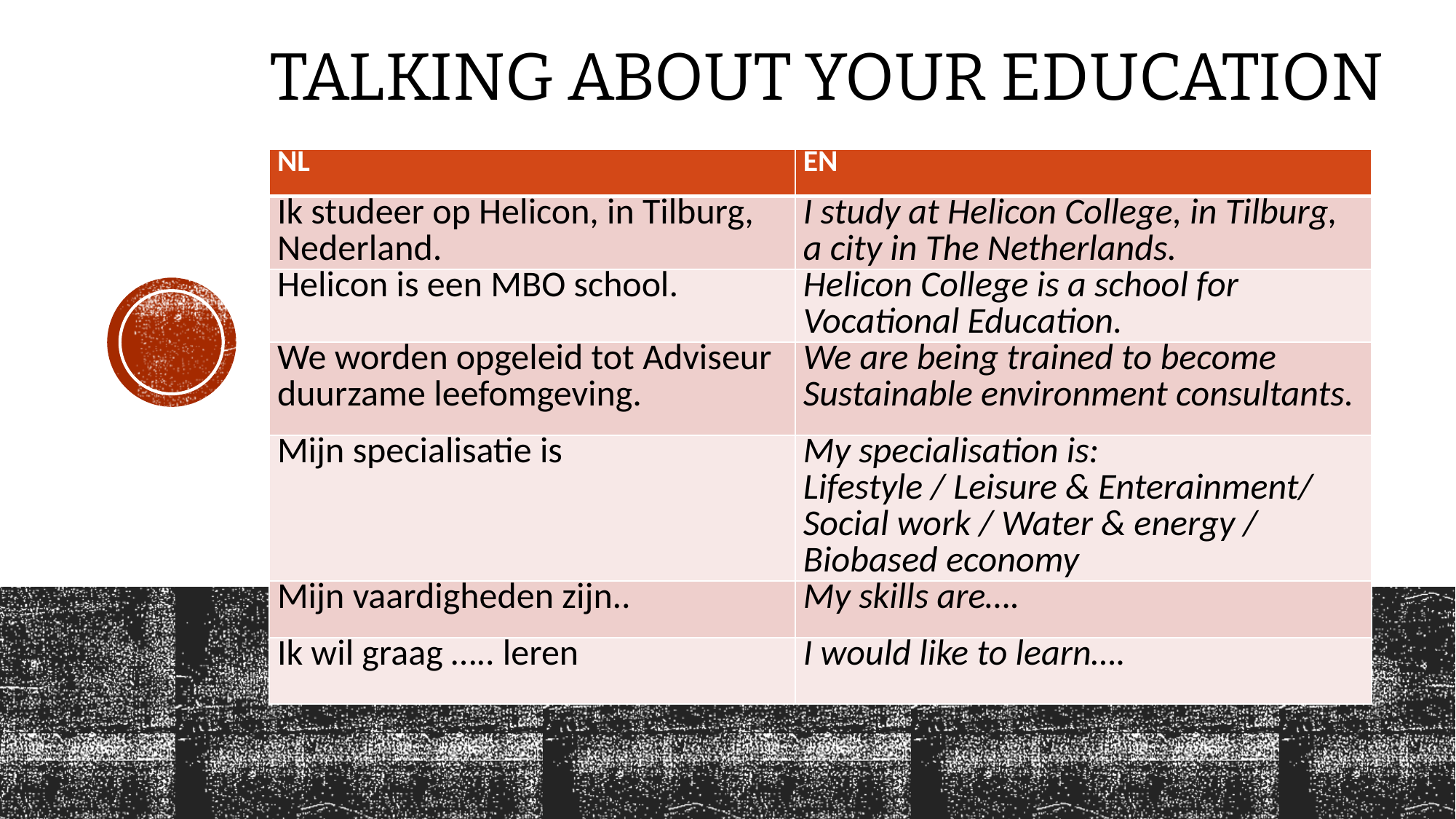

# Talking about your education
| NL | EN |
| --- | --- |
| Ik studeer op Helicon, in Tilburg, Nederland. | I study at Helicon College, in Tilburg, a city in The Netherlands. |
| Helicon is een MBO school. | Helicon College is a school for Vocational Education. |
| We worden opgeleid tot Adviseur duurzame leefomgeving. | We are being trained to become Sustainable environment consultants. |
| Mijn specialisatie is | My specialisation is: Lifestyle / Leisure & Enterainment/ Social work / Water & energy / Biobased economy |
| Mijn vaardigheden zijn.. | My skills are…. |
| Ik wil graag ….. leren | I would like to learn…. |